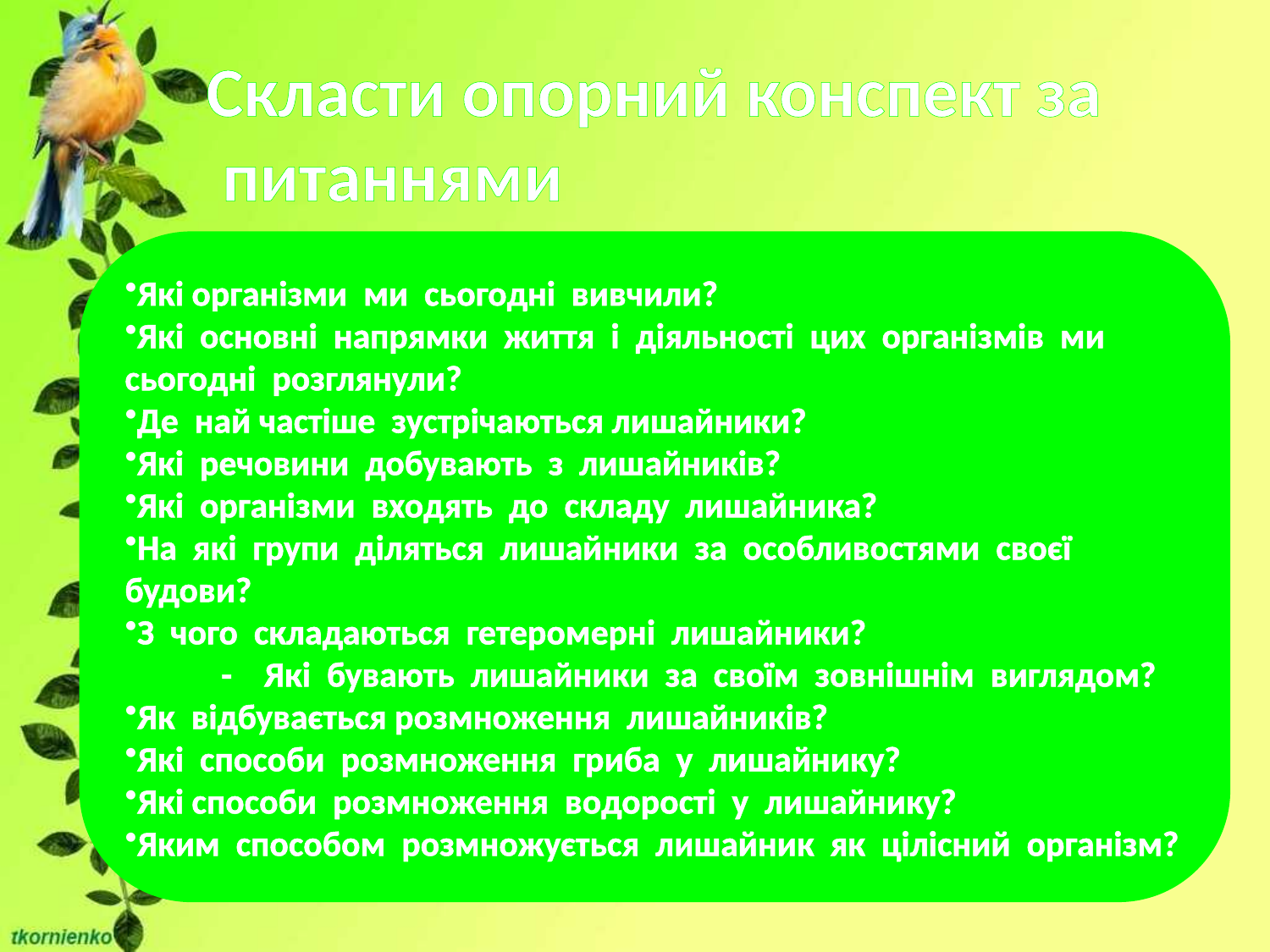

Скласти опорний конспект за
 питаннями
Які організми  ми  сьогодні  вивчили?
Які  основні  напрямки  життя  і  діяльності  цих  організмів  ми  сьогодні  розглянули?
Де  най частіше  зустрічаються лишайники?
Які  речовини  добувають  з  лишайників?
Які  організми  входять  до  складу  лишайника?
На  які  групи  діляться  лишайники  за  особливостями  своєї  будови?
З  чого  складаються  гетеромерні  лишайники?
            -    Які  бувають  лишайники  за  своїм  зовнішнім  виглядом?
Як  відбувається розмноження  лишайників?
Які  способи  розмноження  гриба  у  лишайнику?
Які способи  розмноження  водорості  у  лишайнику?
Яким  способом  розмножується  лишайник  як  цілісний  організм?